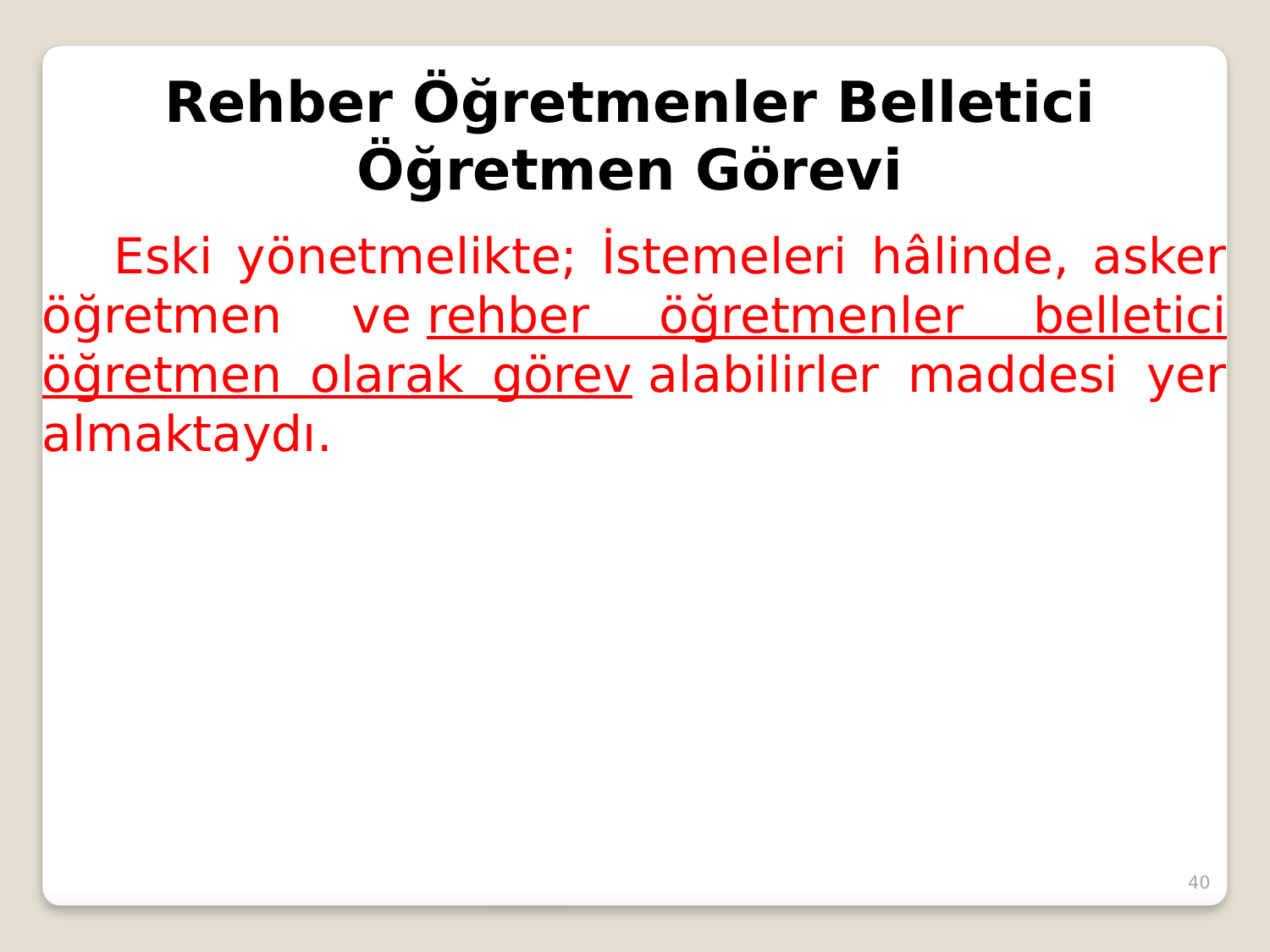

Rehber Öğretmenler Belletici Öğretmen Görevi

   Eski yönetmelikte; İstemeleri hâlinde, asker öğretmen ve rehber öğretmenler belletici öğretmen olarak görev alabilirler maddesi yer almaktaydı.
40